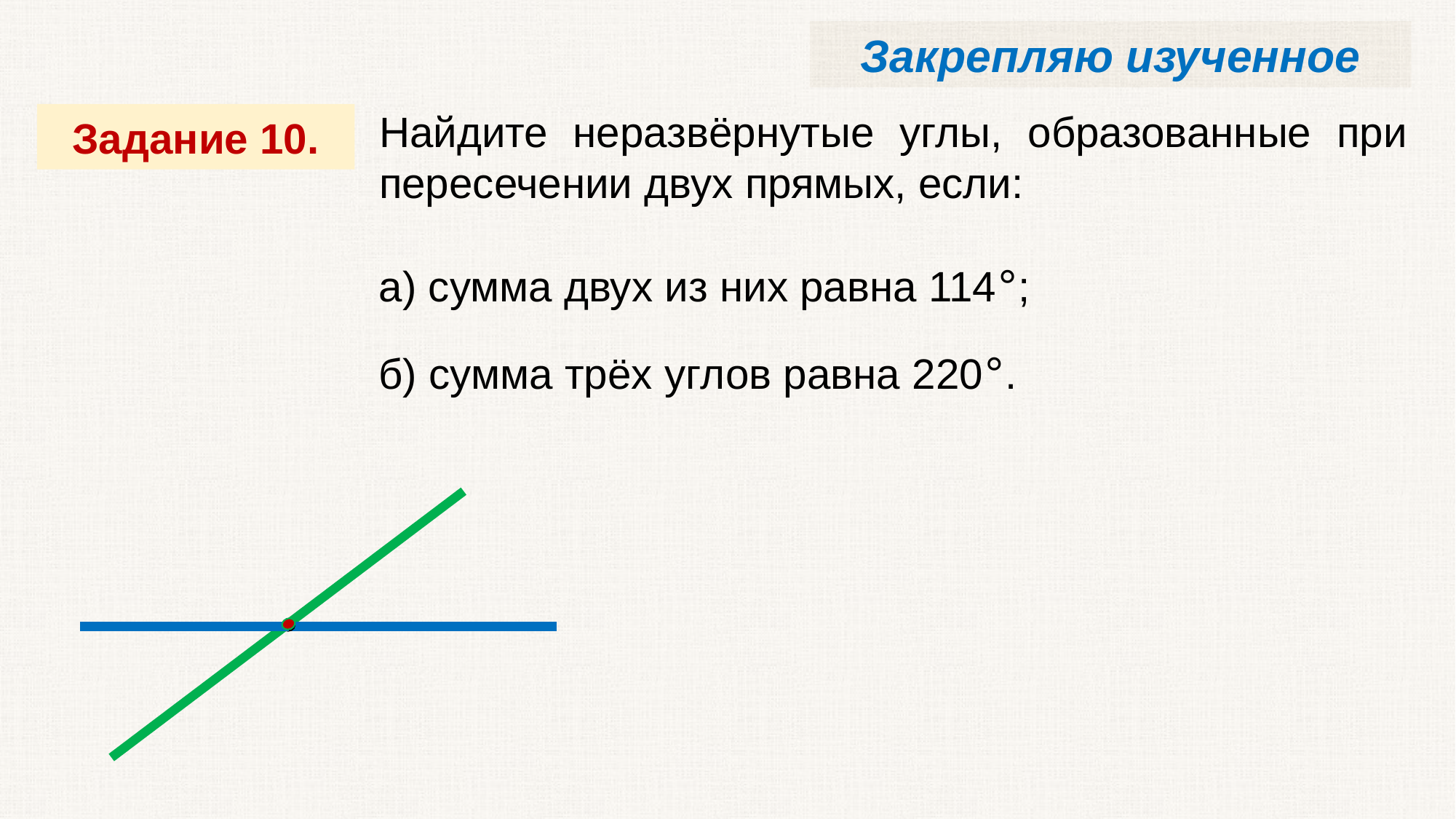

Закрепляю изученное
Найдите неразвёрнутые углы, образованные при пересечении двух прямых, если:
Задание 10.
а) сумма двух из них равна 114°;
б) сумма трёх углов равна 220°.